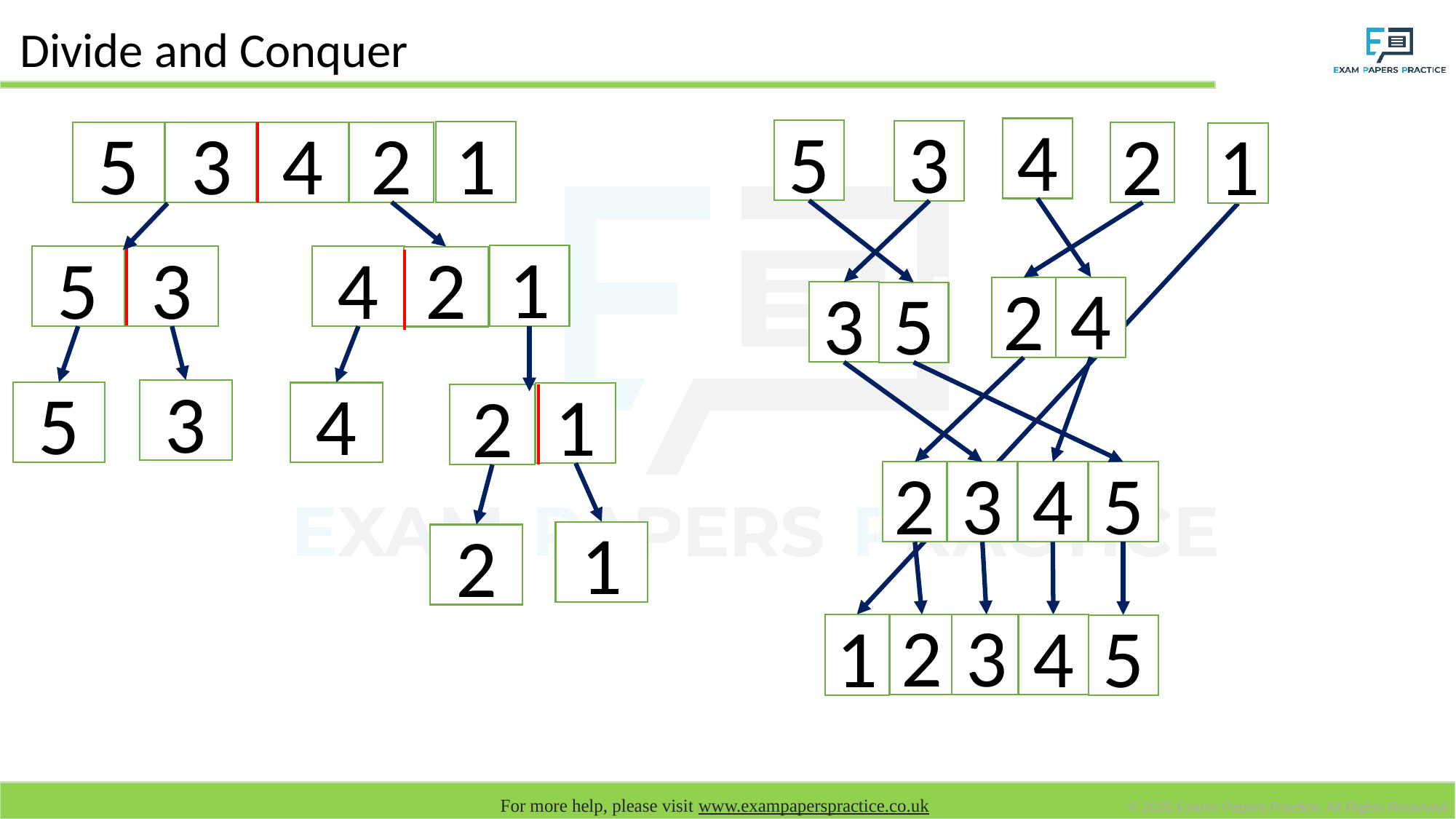

# Divide and Conquer
4
5
3
1
4
2
3
5
2
1
1
3
4
5
2

4
2
3
5
3
5
4
1
2
4
5
3
2
1
2
1
3
2
4
5